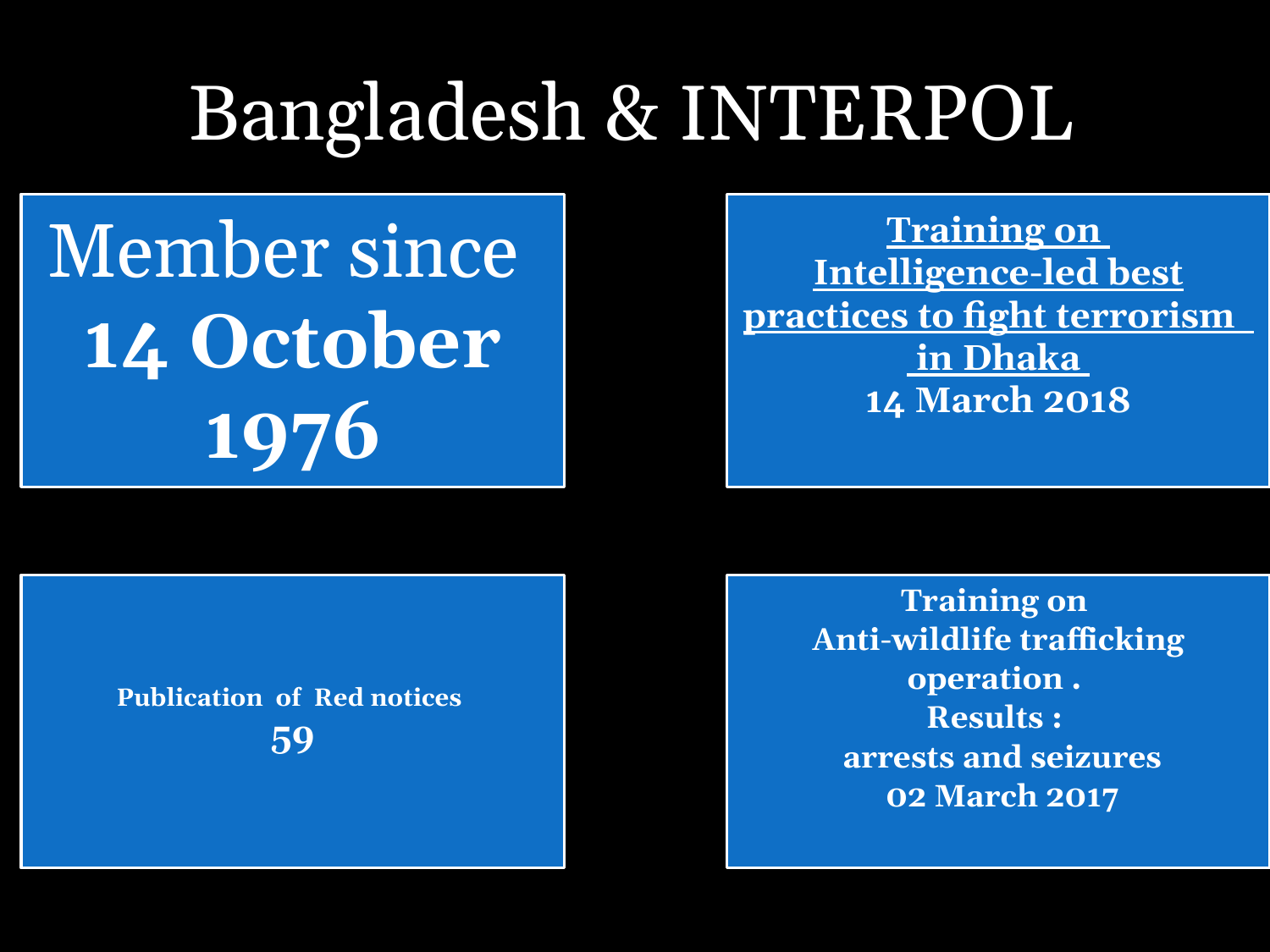

# Bangladesh & INTERPOL
Member since
14 October 1976
Training on
Intelligence-led best practices to fight terrorism
 in Dhaka
14 March 2018
Publication  of  Red notices
59
Training on
Anti-wildlife trafficking operation .
Results :
 arrests and seizures
 02 March 2017
   2017